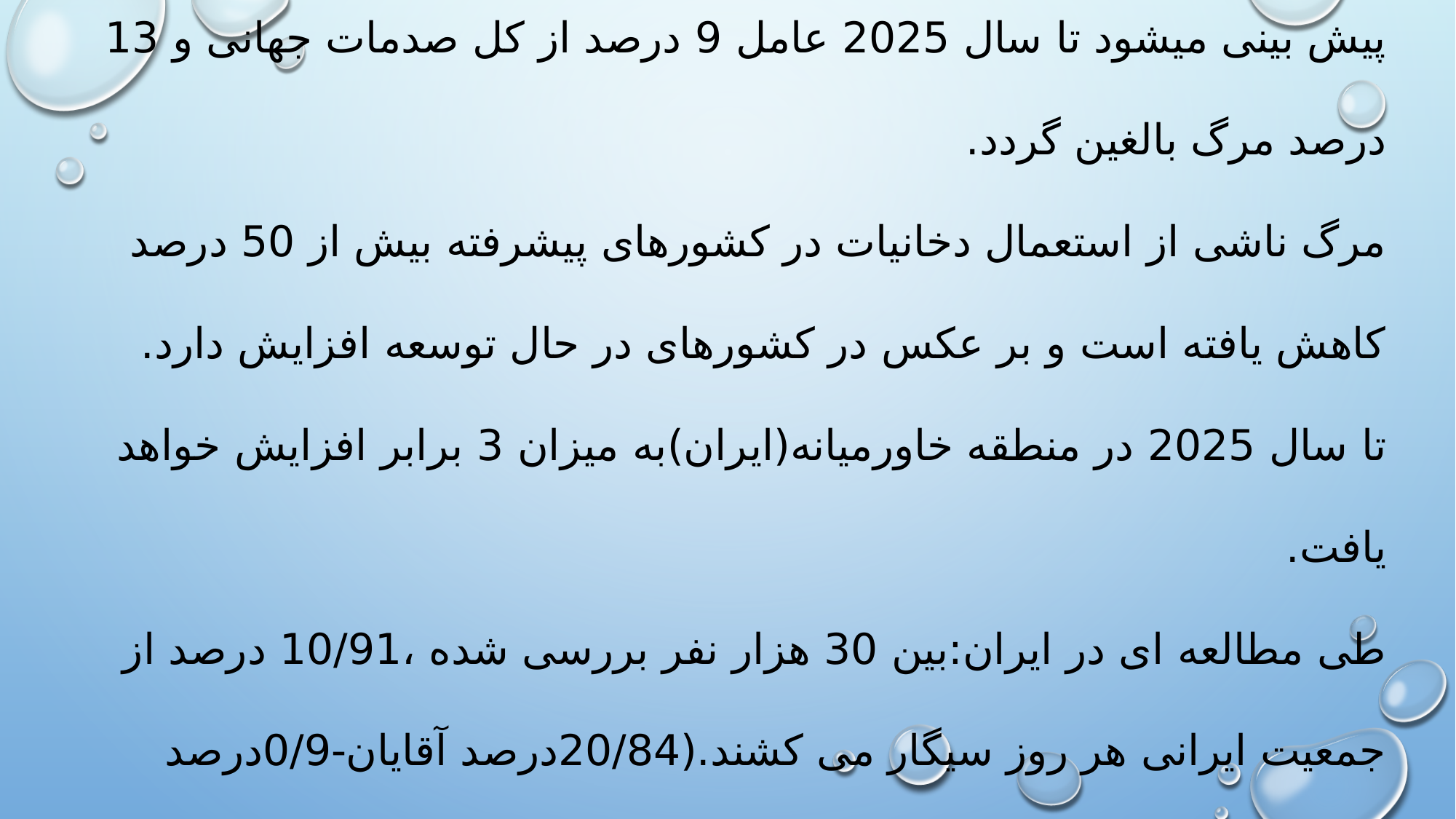

# دخانیات عامل 12-25 درصد مرگ در کشورهای صنعتی است پیش بینی میشود تا سال 2025 عامل 9 درصد از کل صدمات جهانی و 13 درصد مرگ بالغین گردد. مرگ ناشی از استعمال دخانیات در کشورهای پیشرفته بیش از 50 درصد کاهش یافته است و بر عکس در کشورهای در حال توسعه افزایش دارد. تا سال 2025 در منطقه خاورمیانه(ایران)به میزان 3 برابر افزایش خواهد یافت. طی مطالعه ای در ایران:بین 30 هزار نفر بررسی شده ،10/91 درصد از جمعیت ایرانی هر روز سیگار می کشند.(20/84درصد آقایان-0/9درصد خانمها).متوسط نخ مصرفی 13/10نخ روزانه